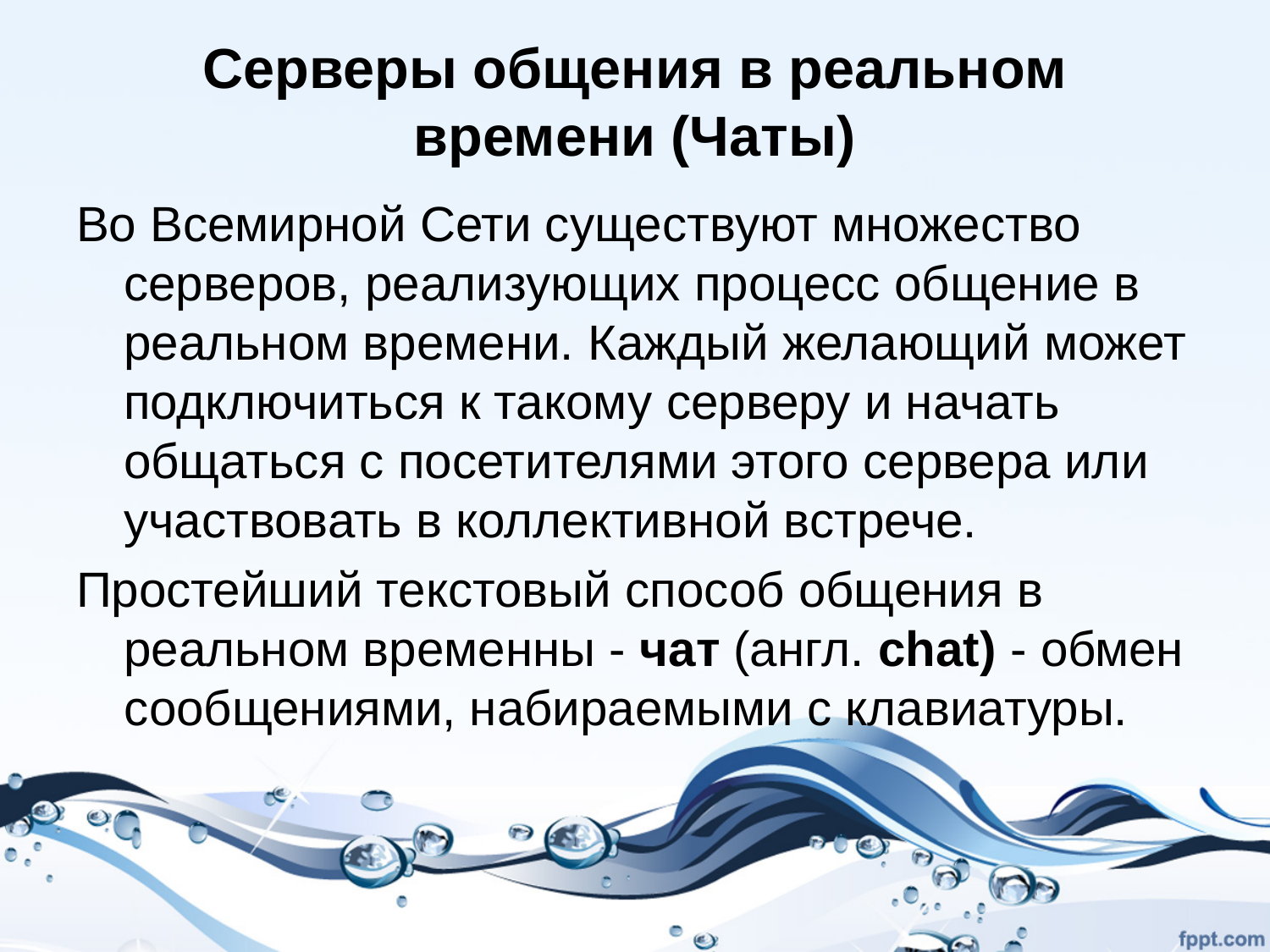

# Серверы общения в реальном времени (Чаты)
Во Всемирной Сети существуют множество серверов, реализующих процесс общение в реальном времени. Каждый желающий может подключиться к такому серверу и начать общаться с посетителями этого сервера или участвовать в коллективной встрече.
Простейший текстовый способ общения в реальном временны - чат (англ. chat) - обмен сообщениями, набираемыми с клавиатуры.